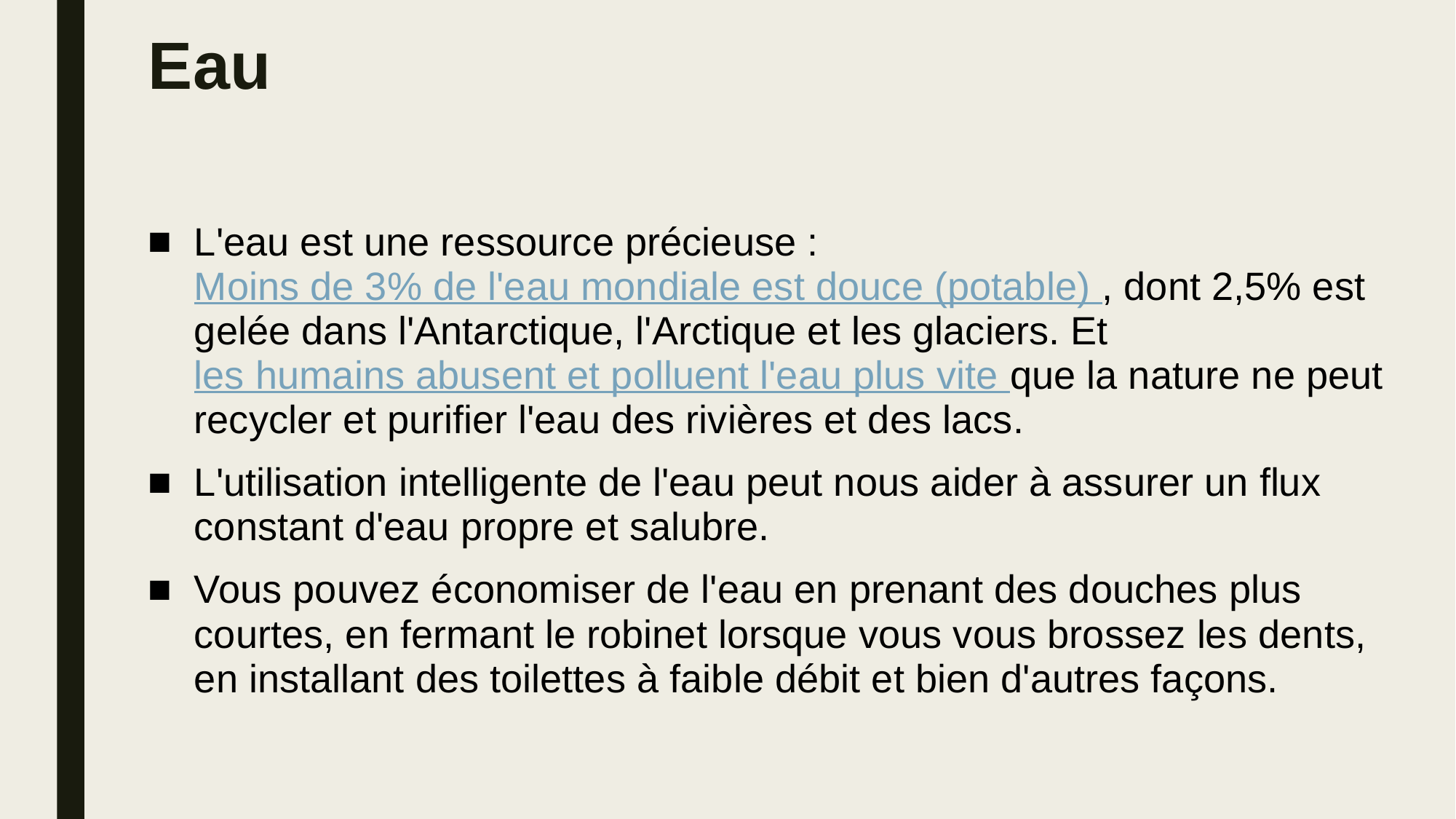

# Eau
L'eau est une ressource précieuse : Moins de 3% de l'eau mondiale est douce (potable) , dont 2,5% est gelée dans l'Antarctique, l'Arctique et les glaciers. Et les humains abusent et polluent l'eau plus vite que la nature ne peut recycler et purifier l'eau des rivières et des lacs.
L'utilisation intelligente de l'eau peut nous aider à assurer un flux constant d'eau propre et salubre.
Vous pouvez économiser de l'eau en prenant des douches plus courtes, en fermant le robinet lorsque vous vous brossez les dents, en installant des toilettes à faible débit et bien d'autres façons.